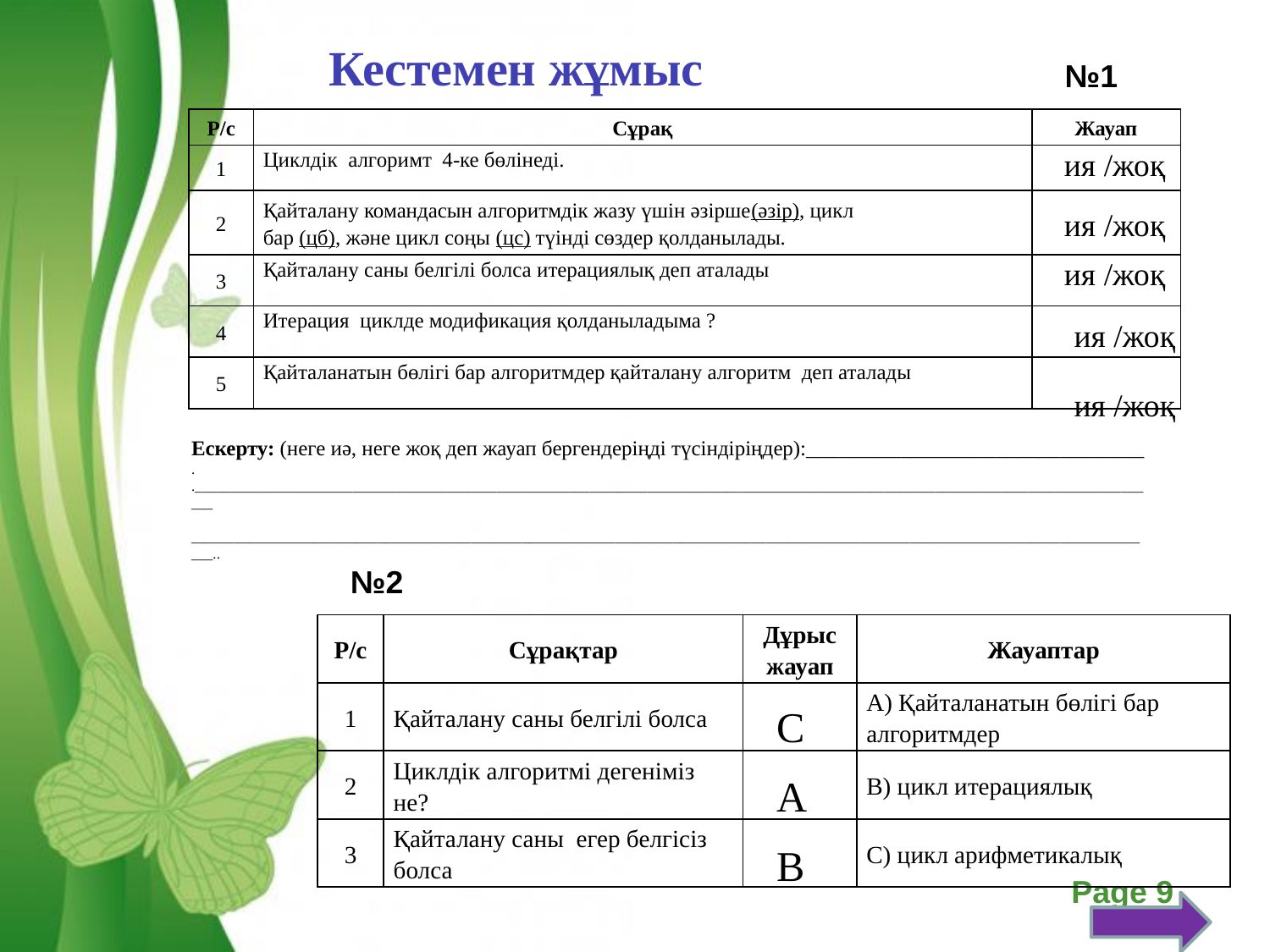

Кестемен жұмыс
№1

| Р/с | Сұрақ | Жауап |
| --- | --- | --- |
| 1 | Циклдік алгоримт 4-ке бөлінеді. |  |
| 2 | Қайталану командасын алгоритмдік жазу үшін әзірше(әзір), цикл бар (цб), және цикл соңы (цс) түінді сөздер қолданылады. |  |
| 3 | Қайталану саны белгілі болса итерациялық деп аталады |  |
| 4 | Итерация циклде модификация қолданыладыма ? |  |
| 5 | Қайталанатын бөлігі бар алгоритмдер қайталану алгоритм деп аталады |  |
ия
/жоқ
ия
/жоқ
ия
/жоқ
ия
/жоқ
ия
/жоқ
Ескерту: (неге иә, неге жоқ деп жауап бергендеріңді түсіндіріңдер):________________________________
.
._______________________________________________________________________________________________________________________________________

_______________________________________________________________________________________________________________________________________..
№2
| Р/с | Сұрақтар | Дұрыс жауап | Жауаптар |
| --- | --- | --- | --- |
| 1 | Қайталану саны белгілі болса |  | А) Қайталанатын бөлігі бар алгоритмдер |
| 2 | Циклдік алгоритмі дегеніміз не? |  | В) цикл итерациялық |
| 3 | Қайталану саны егер белгісіз болса |  | С) цикл арифметикалық |
С
А
В